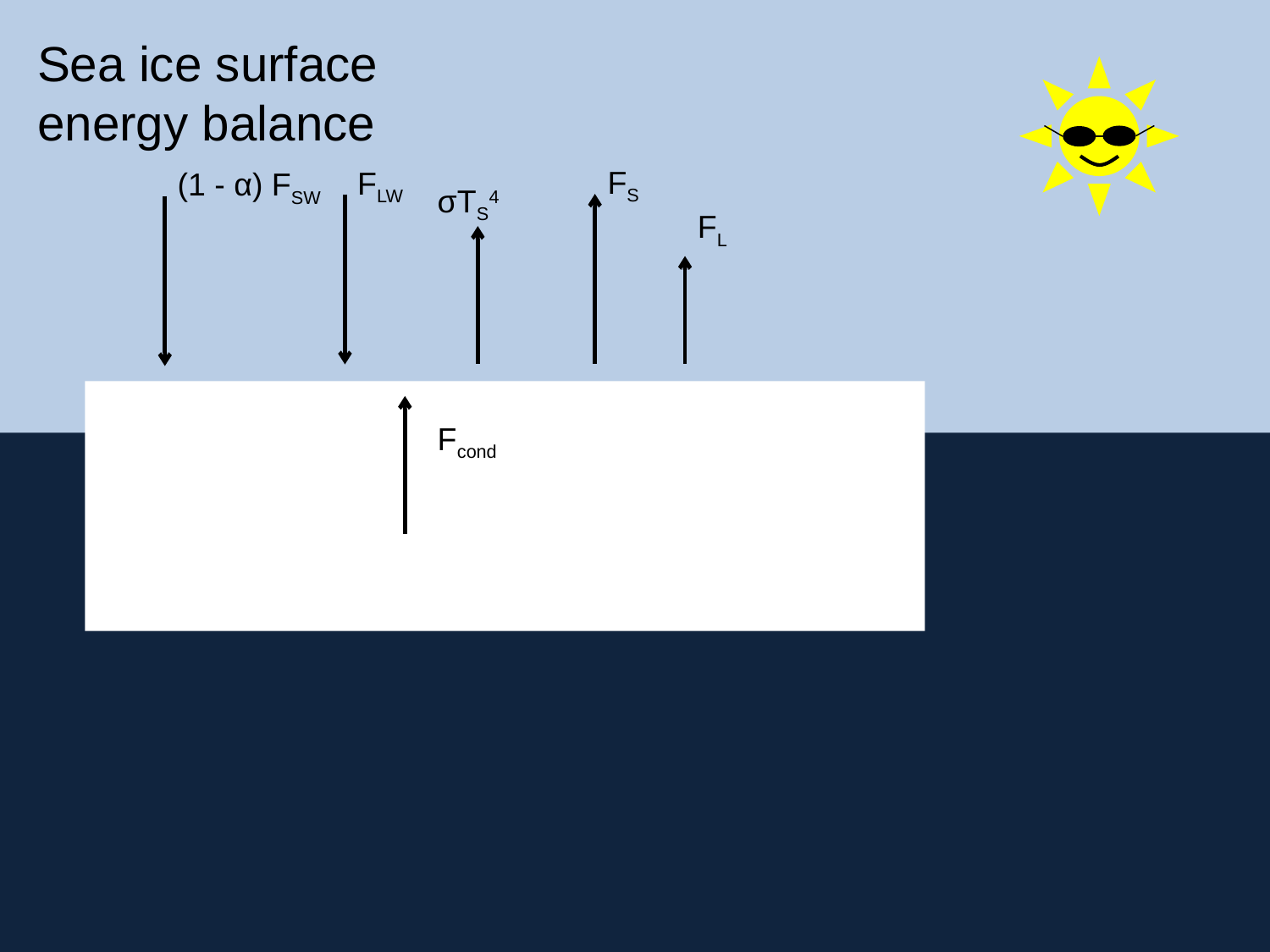

Sea ice surface energy balance

FS
FLW
(1 - α) FSW
σTS4
FL

Fcond